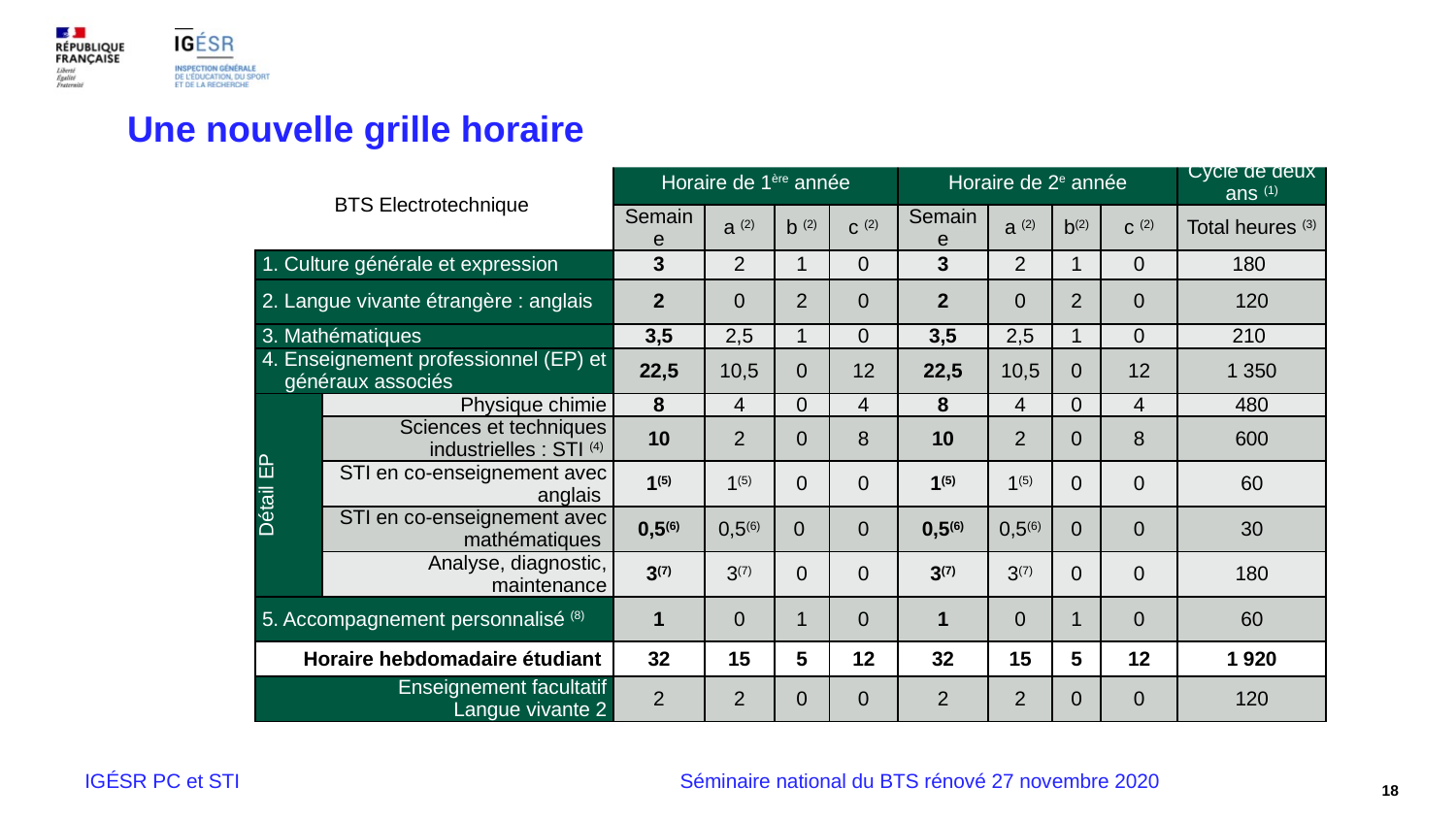

Une nouvelle grille horaire
| BTS Electrotechnique |  | Horaire de 1ère année |  |  |  | Horaire de 2e année |  |  |  | Cycle de deux ans (1) |
| --- | --- | --- | --- | --- | --- | --- | --- | --- | --- | --- |
|  |  | Semaine | a (2) | b (2) | c (2) | Semaine | a (2) | b(2) | c (2) | Total heures (3) |
| 1. Culture générale et expression |  | 3 | 2 | 1 | 0 | 3 | 2 | 1 | 0 | 180 |
| 2. Langue vivante étrangère : anglais |  | 2 | 0 | 2 | 0 | 2 | 0 | 2 | 0 | 120 |
| 3. Mathématiques |  | 3,5 | 2,5 | 1 | 0 | 3,5 | 2,5 | 1 | 0 | 210 |
| 4. Enseignement professionnel (EP) et généraux associés |  | 22,5 | 10,5 | 0 | 12 | 22,5 | 10,5 | 0 | 12 | 1 350 |
| Détail EP | Physique chimie | 8 | 4 | 0 | 4 | 8 | 4 | 0 | 4 | 480 |
|  | Sciences et techniques industrielles : STI (4) | 10 | 2 | 0 | 8 | 10 | 2 | 0 | 8 | 600 |
|  | STI en co-enseignement avec anglais | 1(5) | 1(5) | 0 | 0 | 1(5) | 1(5) | 0 | 0 | 60 |
|  | STI en co-enseignement avec mathématiques | 0,5(6) | 0,5(6) | 0 | 0 | 0,5(6) | 0,5(6) | 0 | 0 | 30 |
|  | Analyse, diagnostic, maintenance | 3(7) | 3(7) | 0 | 0 | 3(7) | 3(7) | 0 | 0 | 180 |
| 5. Accompagnement personnalisé (8) |  | 1 | 0 | 1 | 0 | 1 | 0 | 1 | 0 | 60 |
| Horaire hebdomadaire étudiant |  | 32 | 15 | 5 | 12 | 32 | 15 | 5 | 12 | 1 920 |
| Enseignement facultatif Langue vivante 2 |  | 2 | 2 | 0 | 0 | 2 | 2 | 0 | 0 | 120 |
18